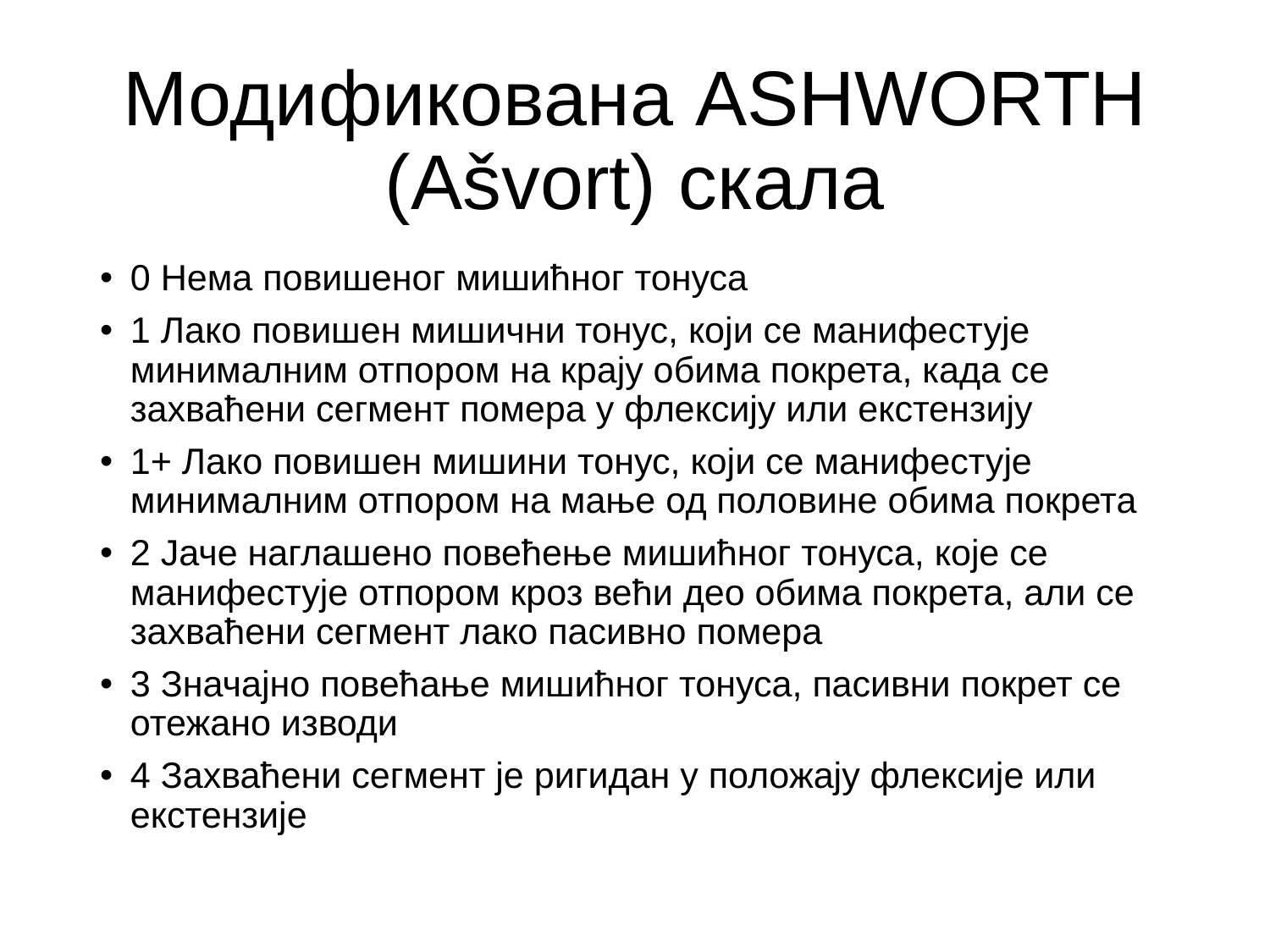

# Модификована ASHWORTH (Ašvort) скала
0 Нема повишеног мишићног тонуса
1 Лако повишен мишични тонус, који се манифестује минималним отпором на крају обима покрета, када се захваћени сегмент помера у флексију или екстензију
1+ Лако повишен мишини тонус, који се манифестује минималним отпором на мање од половине обима покрета
2 Јаче наглашено повећење мишићног тонуса, које се манифестује отпором кроз већи део обима покрета, али се захваћени сегмент лако пасивно помера
3 Значајно повећање мишићног тонуса, пасивни покрет се отежано изводи
4 Захваћени сегмент је ригидан у положају флексије или екстензије